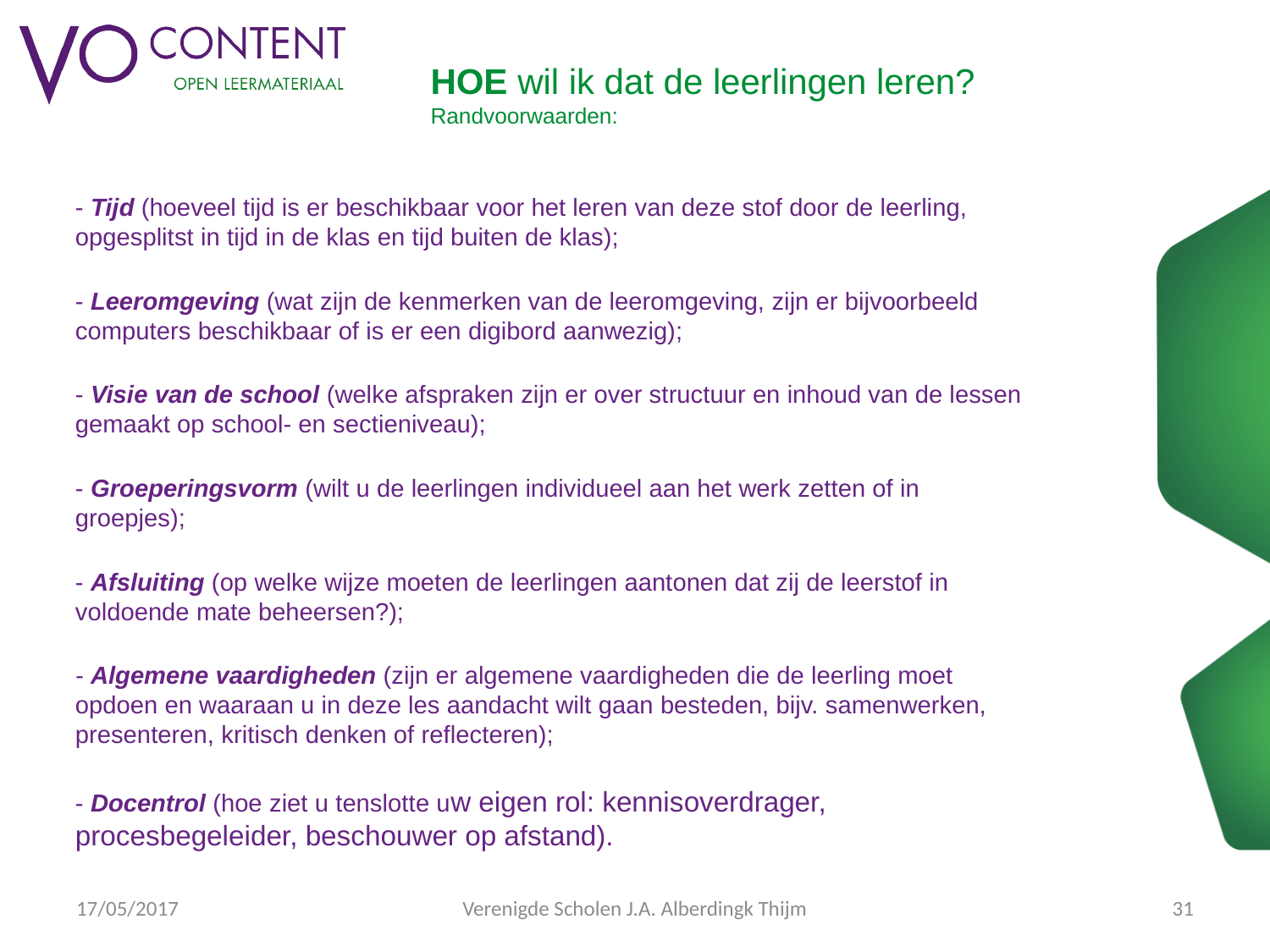

# HOE wil ik dat de leerlingen leren? Randvoorwaarden:
- Tijd (hoeveel tijd is er beschikbaar voor het leren van deze stof door de leerling, opgesplitst in tijd in de klas en tijd buiten de klas);
- Leeromgeving (wat zijn de kenmerken van de leeromgeving, zijn er bijvoorbeeld computers beschikbaar of is er een digibord aanwezig);
- Visie van de school (welke afspraken zijn er over structuur en inhoud van de lessen gemaakt op school- en sectieniveau);
- Groeperingsvorm (wilt u de leerlingen individueel aan het werk zetten of in groepjes);
- Afsluiting (op welke wijze moeten de leerlingen aantonen dat zij de leerstof in voldoende mate beheersen?);
- Algemene vaardigheden (zijn er algemene vaardigheden die de leerling moet opdoen en waaraan u in deze les aandacht wilt gaan besteden, bijv. samenwerken, presenteren, kritisch denken of reflecteren);
- Docentrol (hoe ziet u tenslotte uw eigen rol: kennisoverdrager, procesbegeleider, beschouwer op afstand).
17/05/2017
Verenigde Scholen J.A. Alberdingk Thijm
31